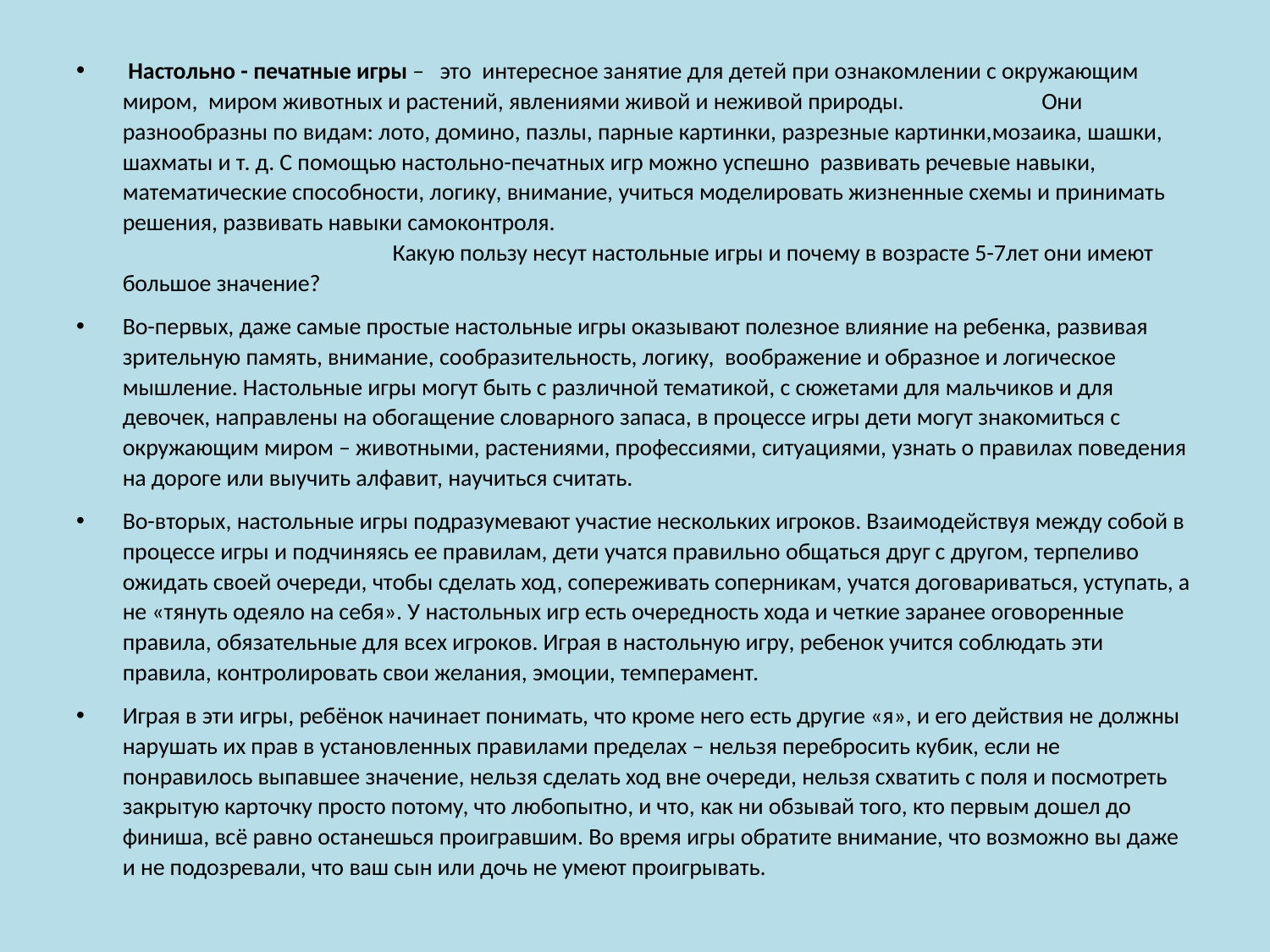

Настольно - печатные игры –   это  интересное занятие для детей при ознакомлении с окружающим  миром,  миром животных и растений, явлениями живой и неживой природы.                          Они разнообразны по видам: лото, домино, пазлы, парные картинки, разрезные картинки,мозаика, шашки, шахматы и т. д. С помощью настольно-печатных игр можно успешно  развивать речевые навыки, математические способности, логику, внимание, учиться моделировать жизненные схемы и принимать решения, развивать навыки самоконтроля.                                                                                                                                                                            Какую пользу несут настольные игры и почему в возрасте 5-7лет они имеют большое значение?
Во-первых, даже самые простые настольные игры оказывают полезное влияние на ребенка, развивая зрительную память, внимание, сообразительность, логику,  воображение и образное и логическое мышление. Настольные игры могут быть с различной тематикой, с сюжетами для мальчиков и для девочек, направлены на обогащение словарного запаса, в процессе игры дети могут знакомиться с окружающим миром – животными, растениями, профессиями, ситуациями, узнать о правилах поведения на дороге или выучить алфавит, научиться считать.
Во-вторых, настольные игры подразумевают участие нескольких игроков. Взаимодействуя между собой в процессе игры и подчиняясь ее правилам, дети учатся правильно общаться друг с другом, терпеливо ожидать своей очереди, чтобы сделать ход, сопереживать соперникам, учатся договариваться, уступать, а не «тянуть одеяло на себя». У настольных игр есть очередность хода и четкие заранее оговоренные правила, обязательные для всех игроков. Играя в настольную игру, ребенок учится соблюдать эти правила, контролировать свои желания, эмоции, темперамент.
Играя в эти игры, ребёнок начинает понимать, что кроме него есть другие «я», и его действия не должны нарушать их прав в установленных правилами пределах – нельзя перебросить кубик, если не понравилось выпавшее значение, нельзя сделать ход вне очереди, нельзя схватить с поля и посмотреть закрытую карточку просто потому, что любопытно, и что, как ни обзывай того, кто первым дошел до финиша, всё равно останешься проигравшим. Во время игры обратите внимание, что возможно вы даже и не подозревали, что ваш сын или дочь не умеют проигрывать.